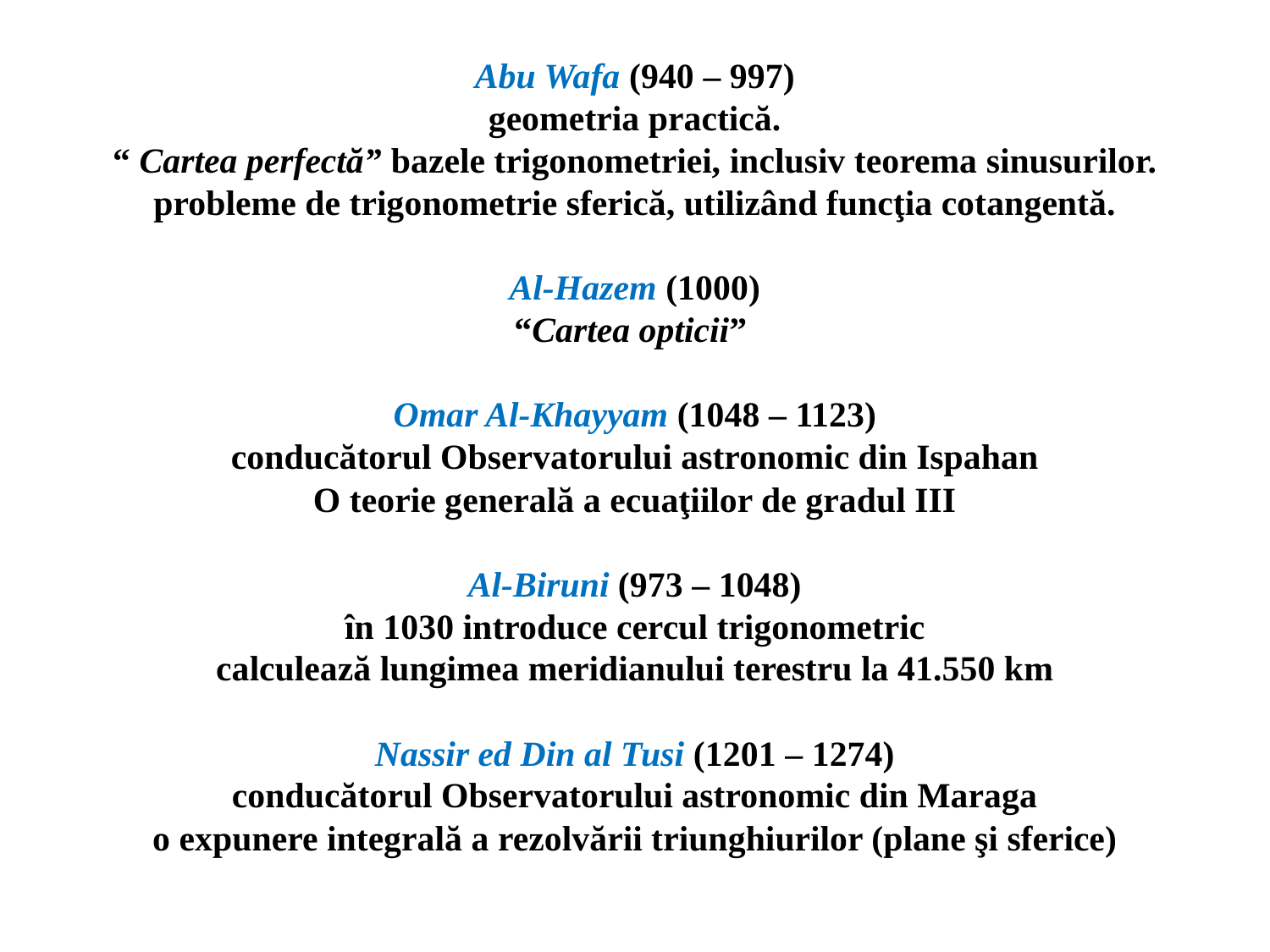

Abu Wafa (940 – 997)
geometria practică.
“ Cartea perfectă” bazele trigonometriei, inclusiv teorema sinusurilor.
probleme de trigonometrie sferică, utilizând funcţia cotangentă.

Al-Hazem (1000)
“Cartea opticii”

Omar Al-Khayyam (1048 – 1123)
conducătorul Observatorului astronomic din Ispahan
O teorie generală a ecuaţiilor de gradul III

Al-Biruni (973 – 1048)
în 1030 introduce cercul trigonometric
calculează lungimea meridianului terestru la 41.550 km

Nassir ed Din al Tusi (1201 – 1274)
conducătorul Observatorului astronomic din Maraga
o expunere integrală a rezolvării triunghiurilor (plane şi sferice)